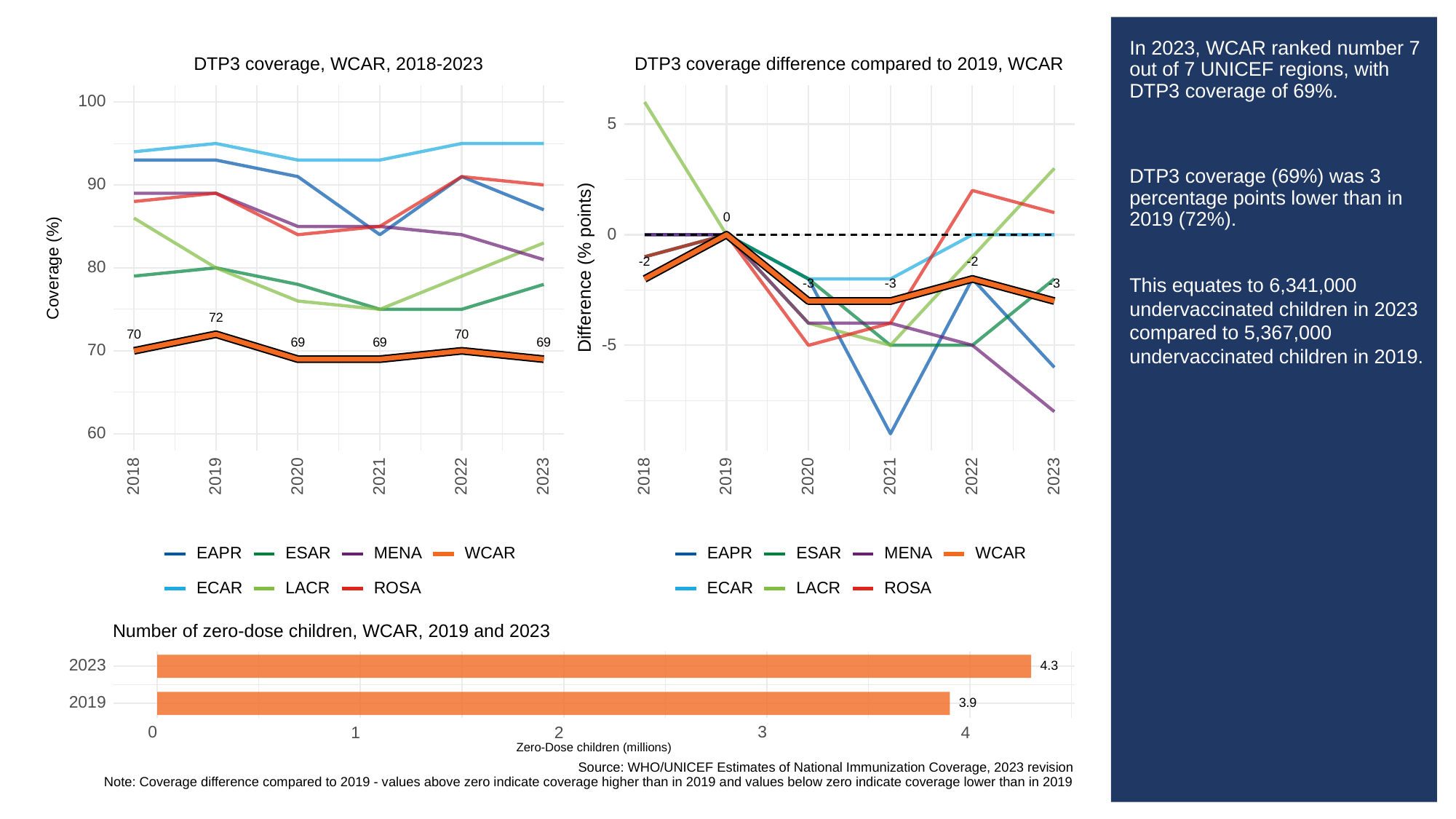

# In 2023, WCAR ranked number 7 out of 7 UNICEF regions, with DTP3 coverage of 69%.

DTP3 coverage (69%) was 3 percentage points lower than in 2019 (72%).

This equates to 6,341,000 undervaccinated children in 2023 compared to 5,367,000 undervaccinated children in 2019.

DTP3 coverage, WCAR, 2018-2023
DTP3 coverage difference compared to 2019, WCAR

100

5

90

0

0

-2
-2
Difference (% points)
Coverage (%)
80

-3
-3
-3

72
70
70

69
69
69
-5
70

60

2023
2023
2018
2019
2020
2021
2022
2018
2019
2020
2021
2022
ESAR
WCAR
ESAR
WCAR
EAPR
MENA
EAPR
MENA

ROSA
ROSA
ECAR
LACR
ECAR
LACR

Number of zero-dose children, WCAR, 2019 and 2023

2023
4.3

2019
3.9

3
0
1
2
4
Zero-Dose children (millions)
Source: WHO/UNICEF Estimates of National Immunization Coverage, 2023 revision
Note: Coverage difference compared to 2019 - values above zero indicate coverage higher than in 2019 and values below zero indicate coverage lower than in 2019